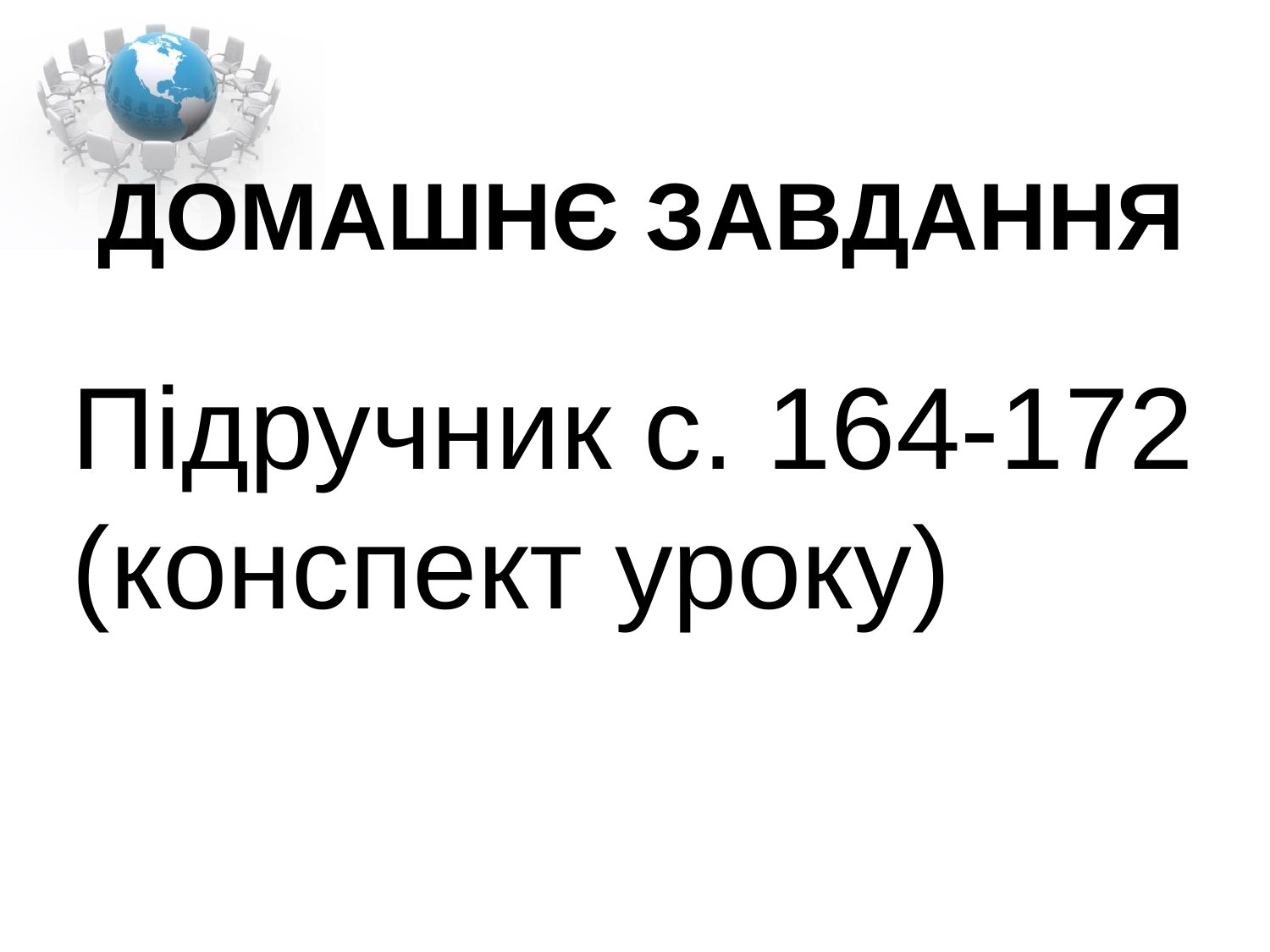

Домашнє завдання
Підручник с. 164-172 (конспект уроку)